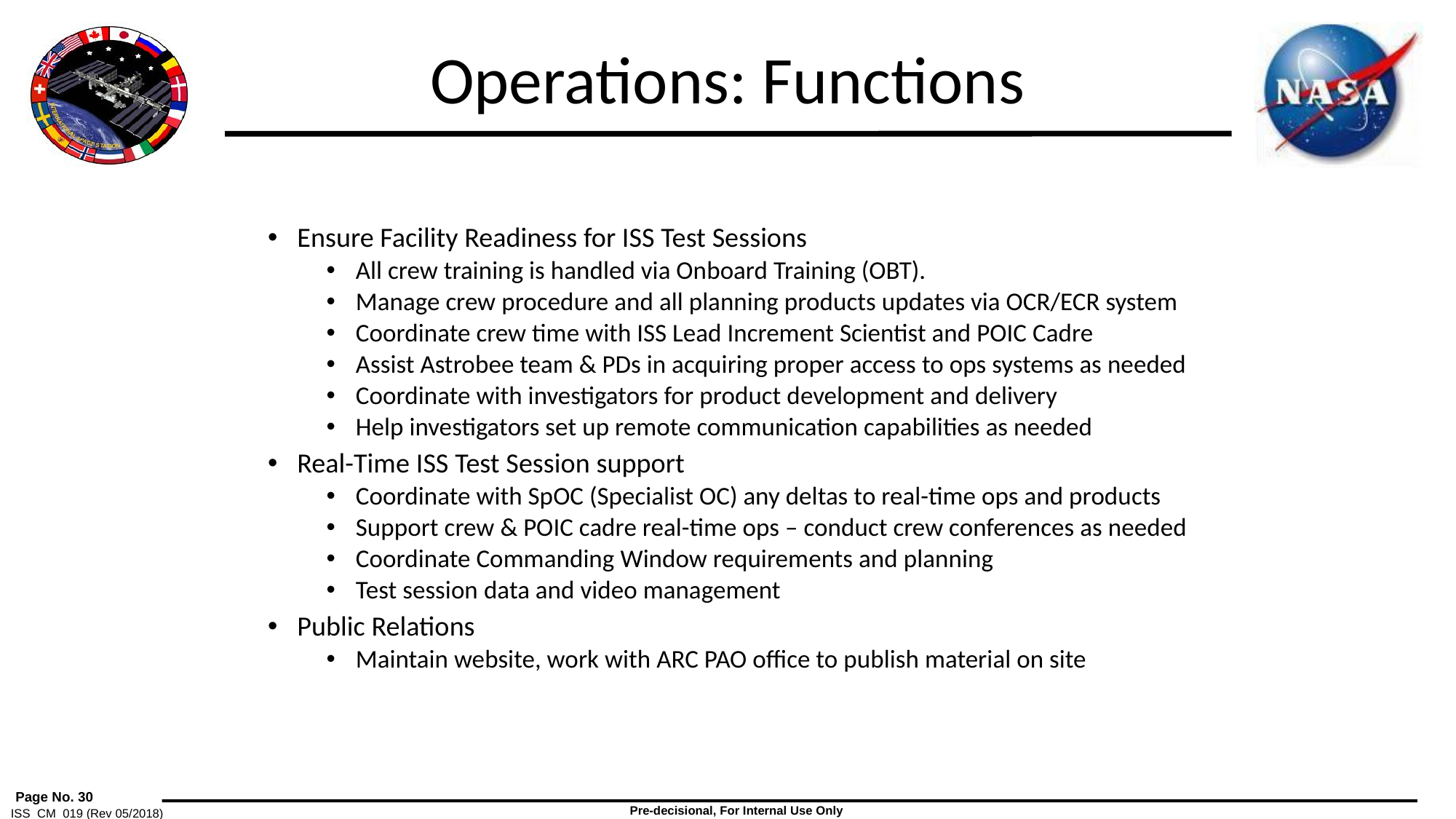

# Operations: Functions
Ensure Facility Readiness for ISS Test Sessions
All crew training is handled via Onboard Training (OBT).
Manage crew procedure and all planning products updates via OCR/ECR system
Coordinate crew time with ISS Lead Increment Scientist and POIC Cadre
Assist Astrobee team & PDs in acquiring proper access to ops systems as needed
Coordinate with investigators for product development and delivery
Help investigators set up remote communication capabilities as needed
Real-Time ISS Test Session support
Coordinate with SpOC (Specialist OC) any deltas to real-time ops and products
Support crew & POIC cadre real-time ops – conduct crew conferences as needed
Coordinate Commanding Window requirements and planning
Test session data and video management
Public Relations
Maintain website, work with ARC PAO office to publish material on site